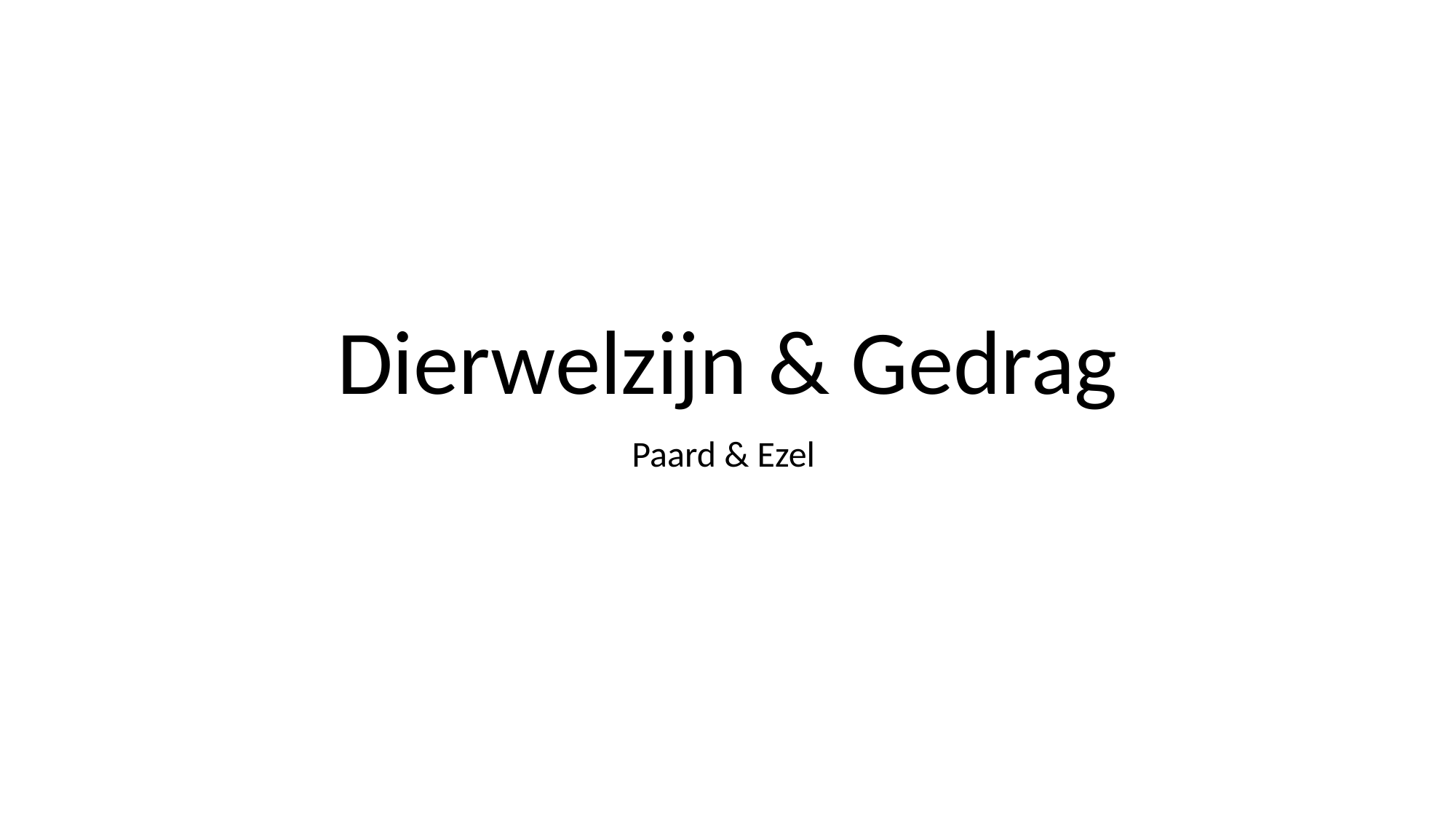

# Dierwelzijn & Gedrag
Paard & Ezel